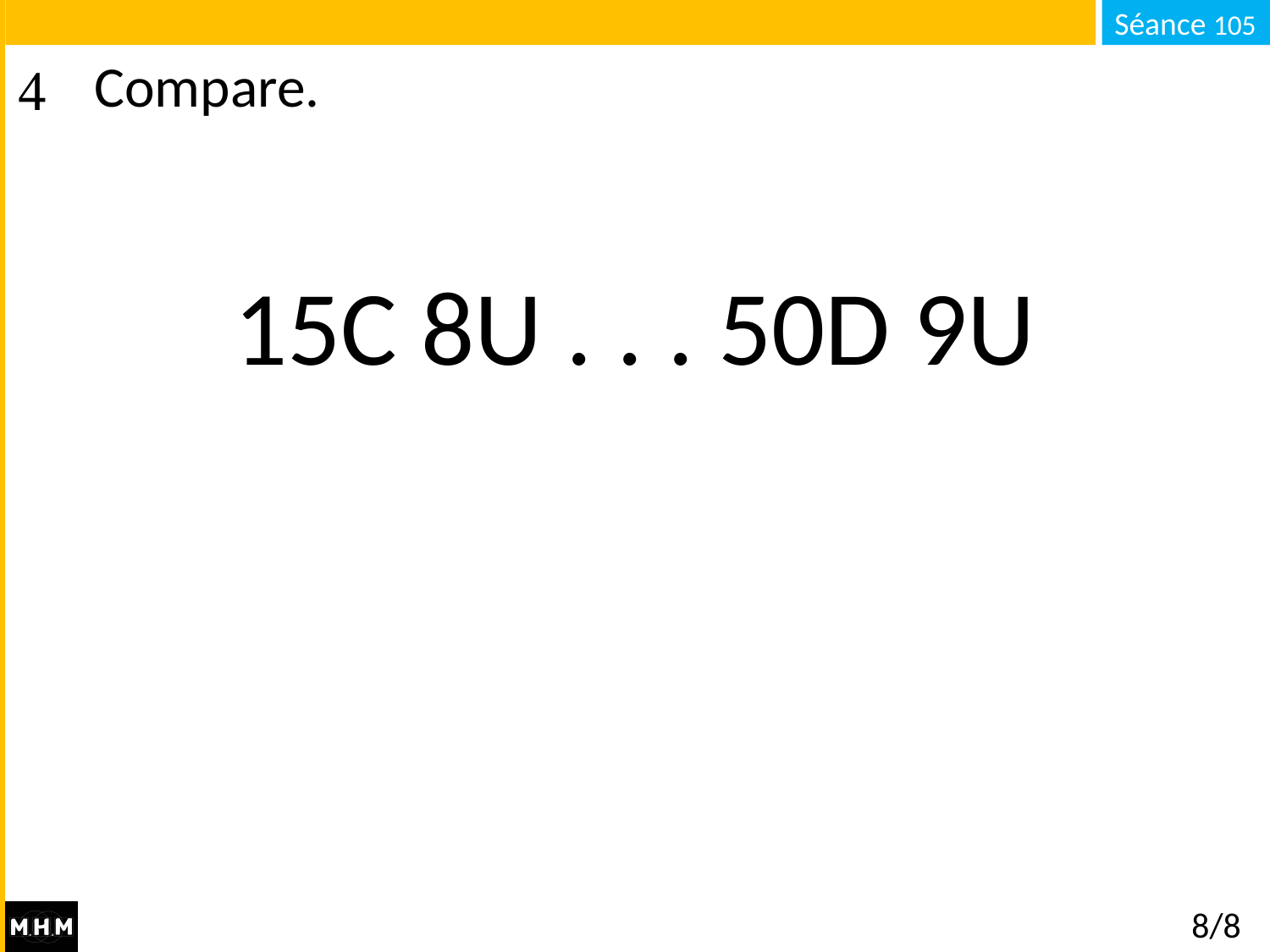

# Compare.
15C 8U . . . 50D 9U
8/8